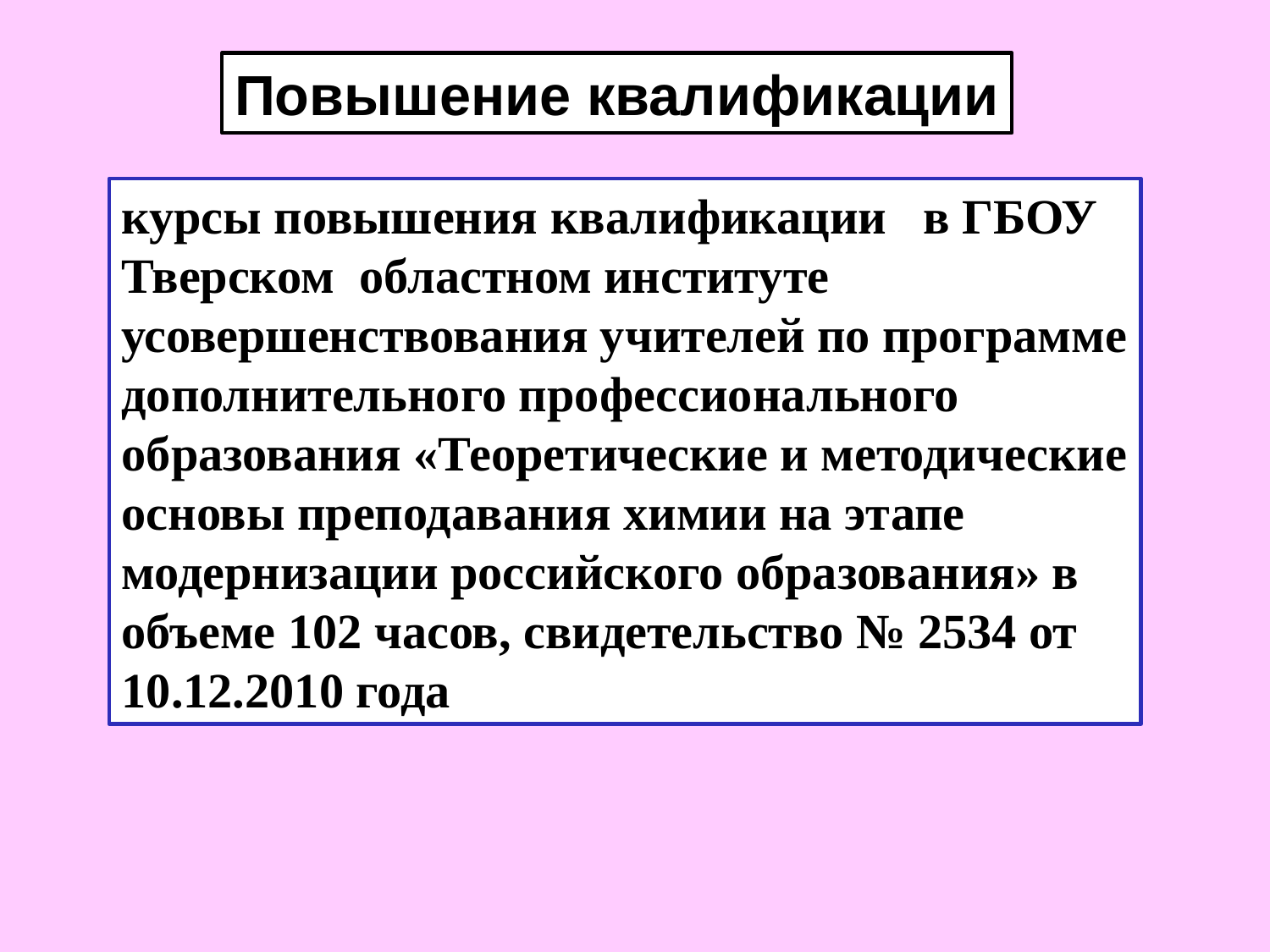

Повышение квалификации
курсы повышения квалификации   в ГБОУ Тверском  областном институте усовершенствования учителей по программе дополнительного профессионального образования «Теоретические и методические основы преподавания химии на этапе модернизации российского образования» в объеме 102 часов, свидетельство № 2534 от  10.12.2010 года